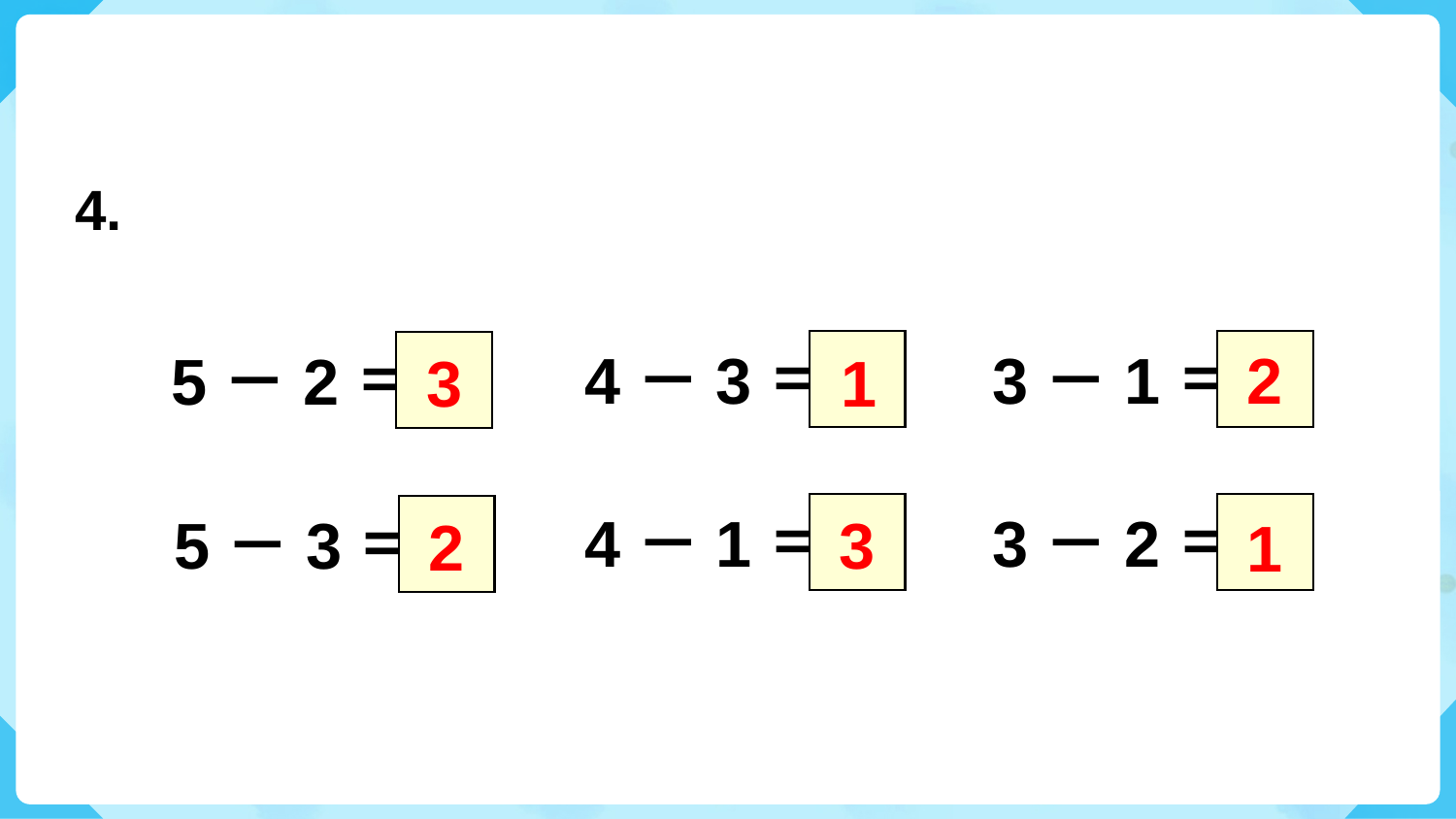

4.

3－1＝

4－3＝

5－2＝
2
3
1

4－1＝

3－2＝

5－3＝
3
2
1